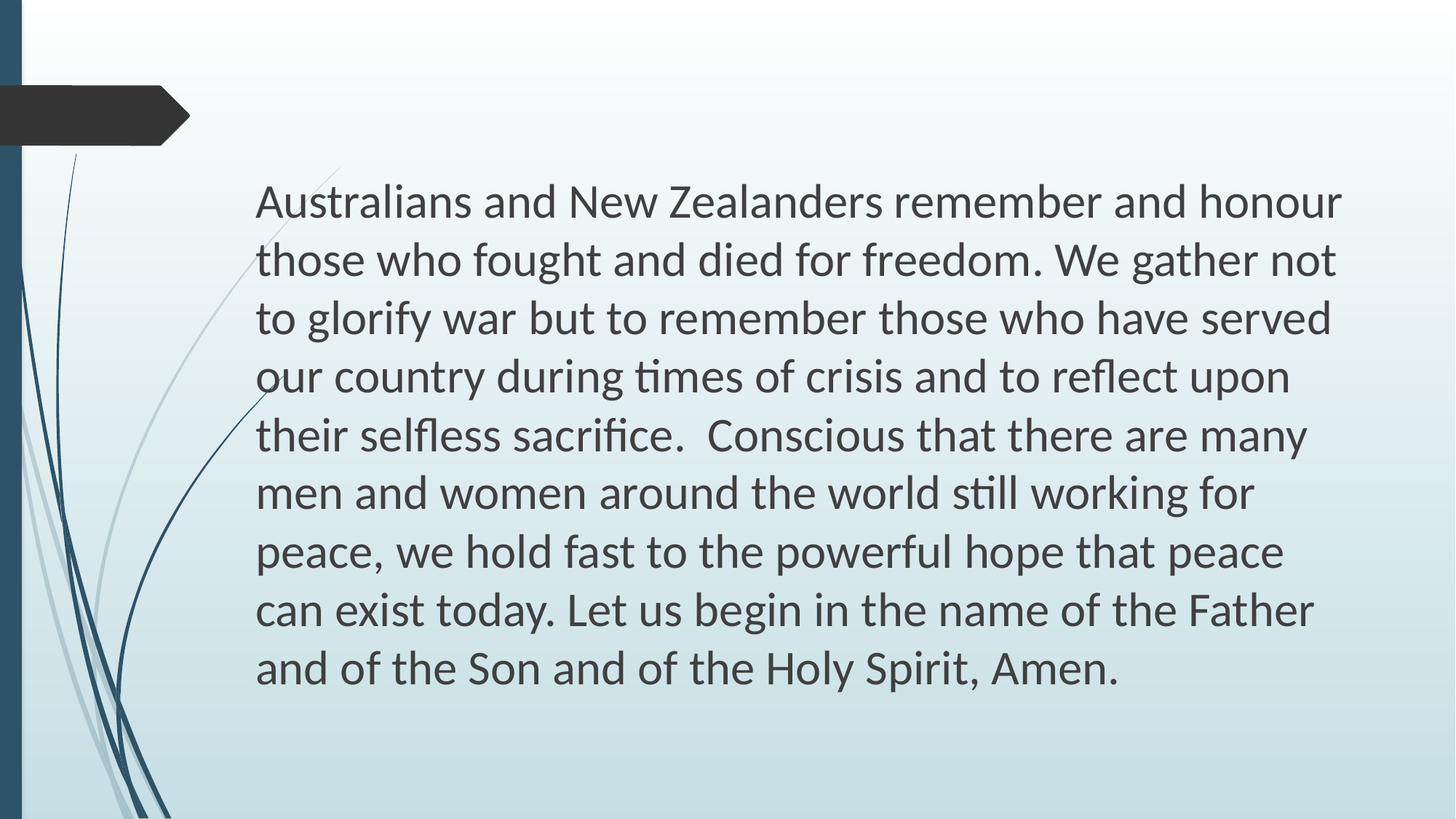

#
Australians and New Zealanders remember and honour those who fought and died for freedom. We gather not to glorify war but to remember those who have served our country during times of crisis and to reflect upon their selfless sacrifice.  Conscious that there are many men and women around the world still working for peace, we hold fast to the powerful hope that peace can exist today. Let us begin in the name of the Father and of the Son and of the Holy Spirit, Amen.